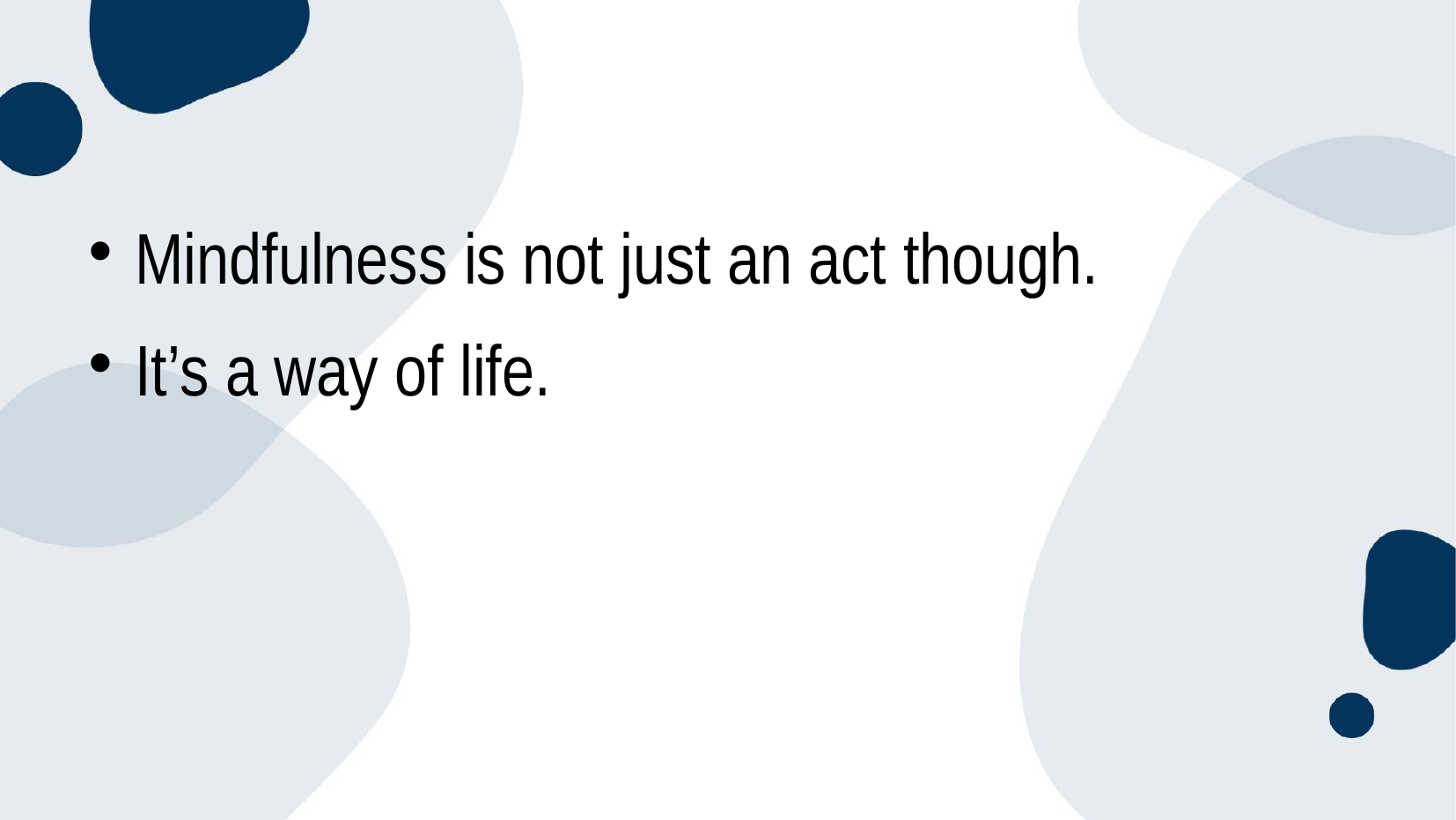

Mindfulness is not just an act though.
It’s a way of life.